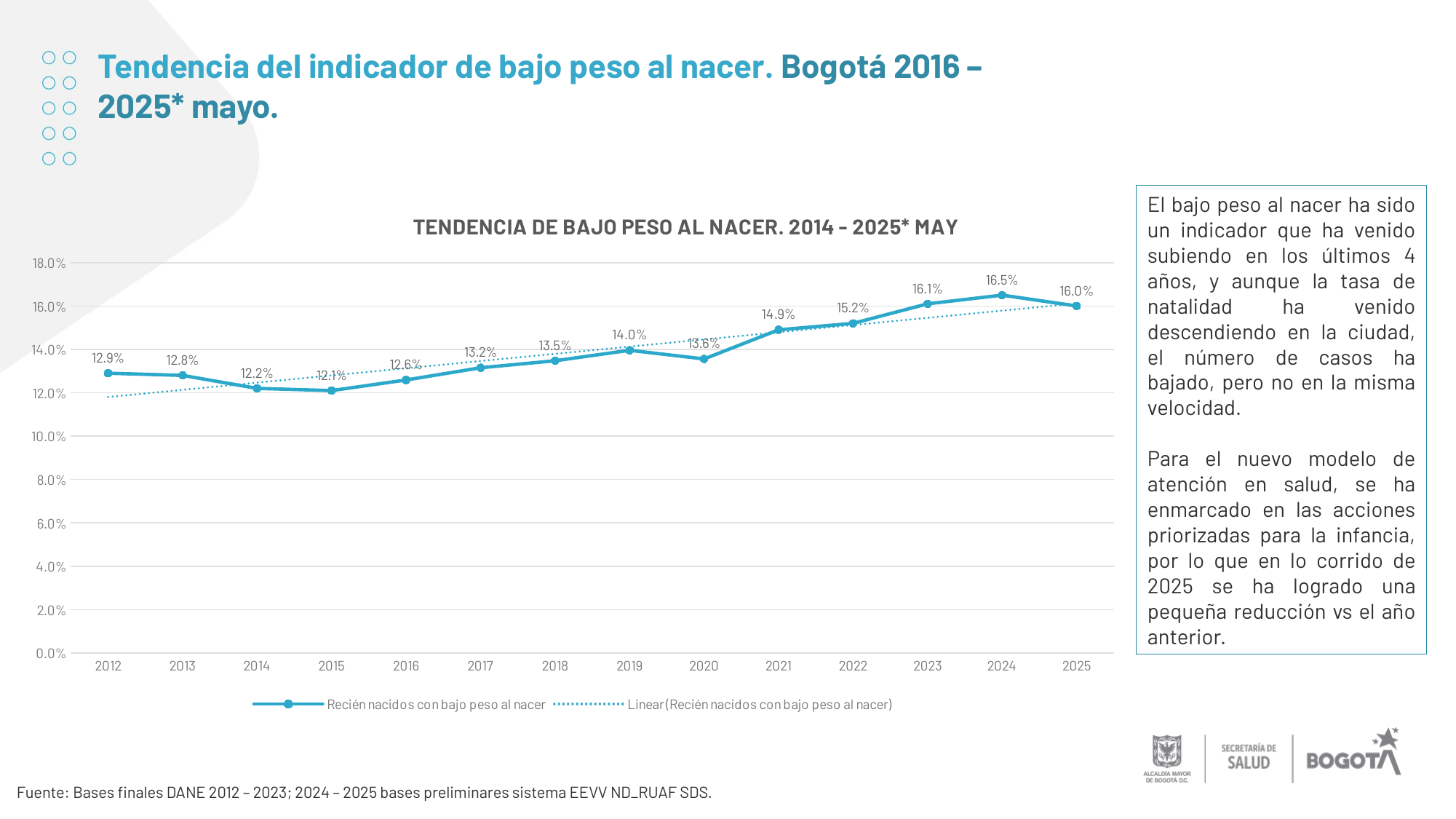

Tendencia del indicador de bajo peso al nacer. Bogotá 2016 – 2025* mayo.
El bajo peso al nacer ha sido un indicador que ha venido subiendo en los últimos 4 años, y aunque la tasa de natalidad ha venido descendiendo en la ciudad, el número de casos ha bajado, pero no en la misma velocidad.

Para el nuevo modelo de atención en salud, se ha enmarcado en las acciones priorizadas para la infancia, por lo que en lo corrido de 2025 se ha logrado una pequeña reducción vs el año anterior.

### Chart: TENDENCIA DE BAJO PESO AL NACER. 2014 - 2025* MAY

| Category | Recién nacidos con bajo peso al nacer |
|---|---|
| 2012 | 0.129 |
| 2013 | 0.128 |
| 2014 | 0.122 |
| 2015 | 0.121 |
| 2016 | 0.12588568011109647 |
| 2017 | 0.13152062919590676 |
| 2018 | 0.13475014623068896 |
| 2019 | 0.13957196513358372 |
| 2020 | 0.13559193284970944 |
| 2021 | 0.149 |
| 2022 | 0.152 |
| 2023 | 0.161 |
| 2024 | 0.165 |
| 2025 | 0.16 |
Fuente: Bases finales DANE 2012 – 2023; 2024 – 2025 bases preliminares sistema EEVV ND_RUAF SDS.